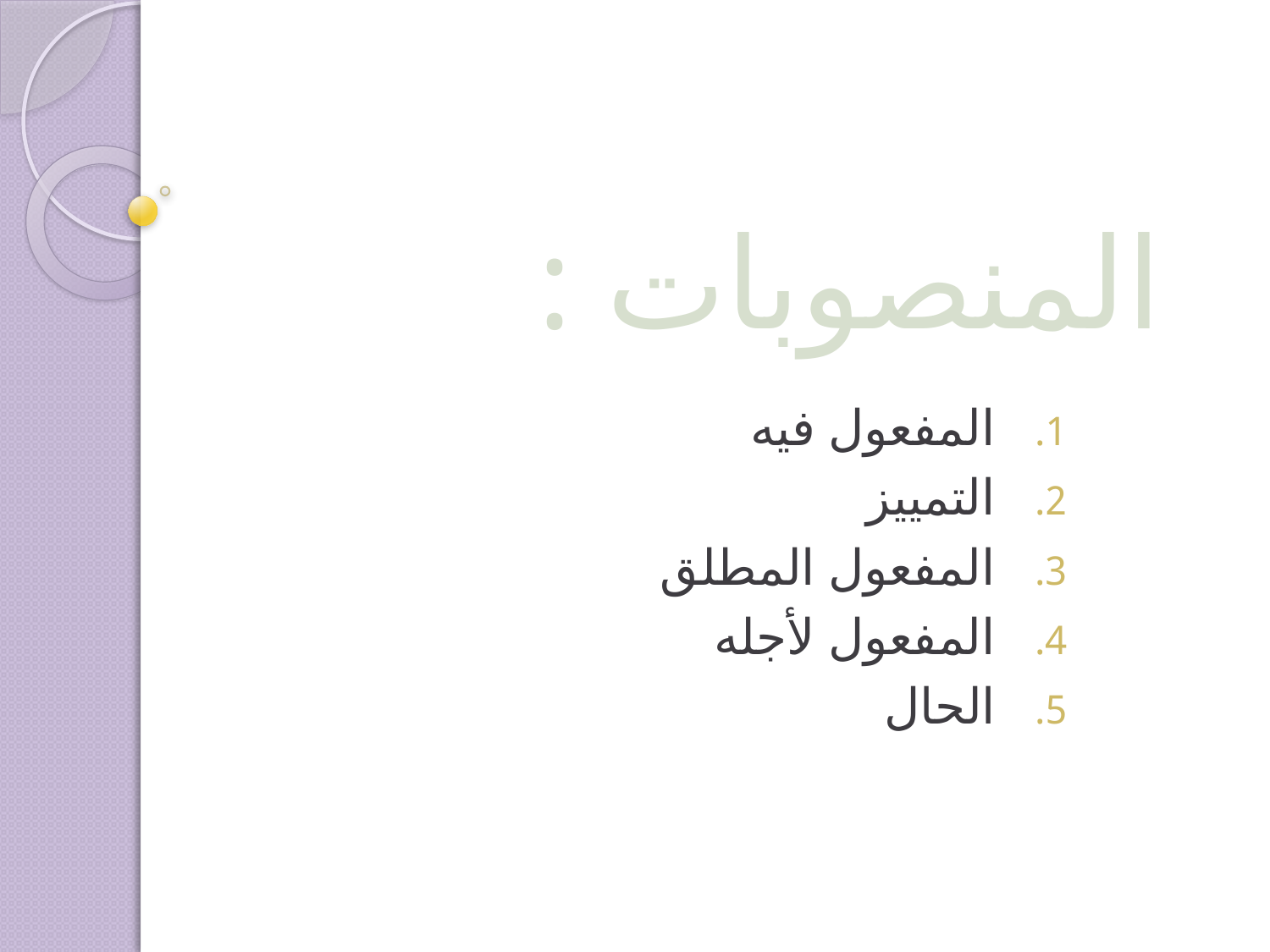

# المنصوبات :
المفعول فيه
التمييز
المفعول المطلق
المفعول لأجله
الحال